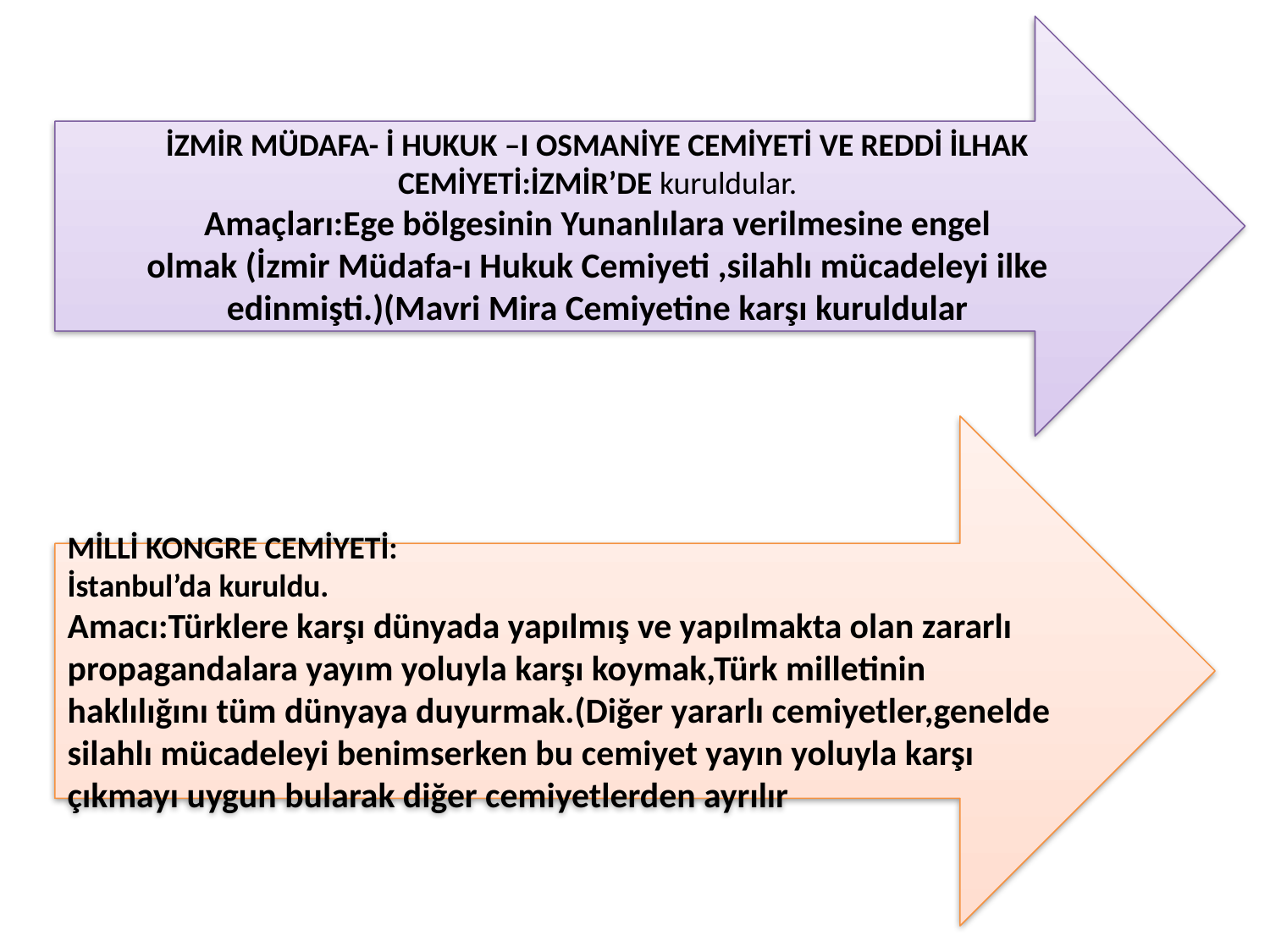

İZMİR MÜDAFA- İ HUKUK –I OSMANİYE CEMİYETİ VE REDDİ İLHAK CEMİYETİ:İZMİR’DE kuruldular.
Amaçları:Ege bölgesinin Yunanlılara verilmesine engel
olmak (İzmir Müdafa-ı Hukuk Cemiyeti ,silahlı mücadeleyi ilke edinmişti.)(Mavri Mira Cemiyetine karşı kuruldular
MİLLİ KONGRE CEMİYETİ:
İstanbul’da kuruldu.
Amacı:Türklere karşı dünyada yapılmış ve yapılmakta olan zararlı propagandalara yayım yoluyla karşı koymak,Türk milletinin haklılığını tüm dünyaya duyurmak.(Diğer yararlı cemiyetler,genelde silahlı mücadeleyi benimserken bu cemiyet yayın yoluyla karşı çıkmayı uygun bularak diğer cemiyetlerden ayrılır